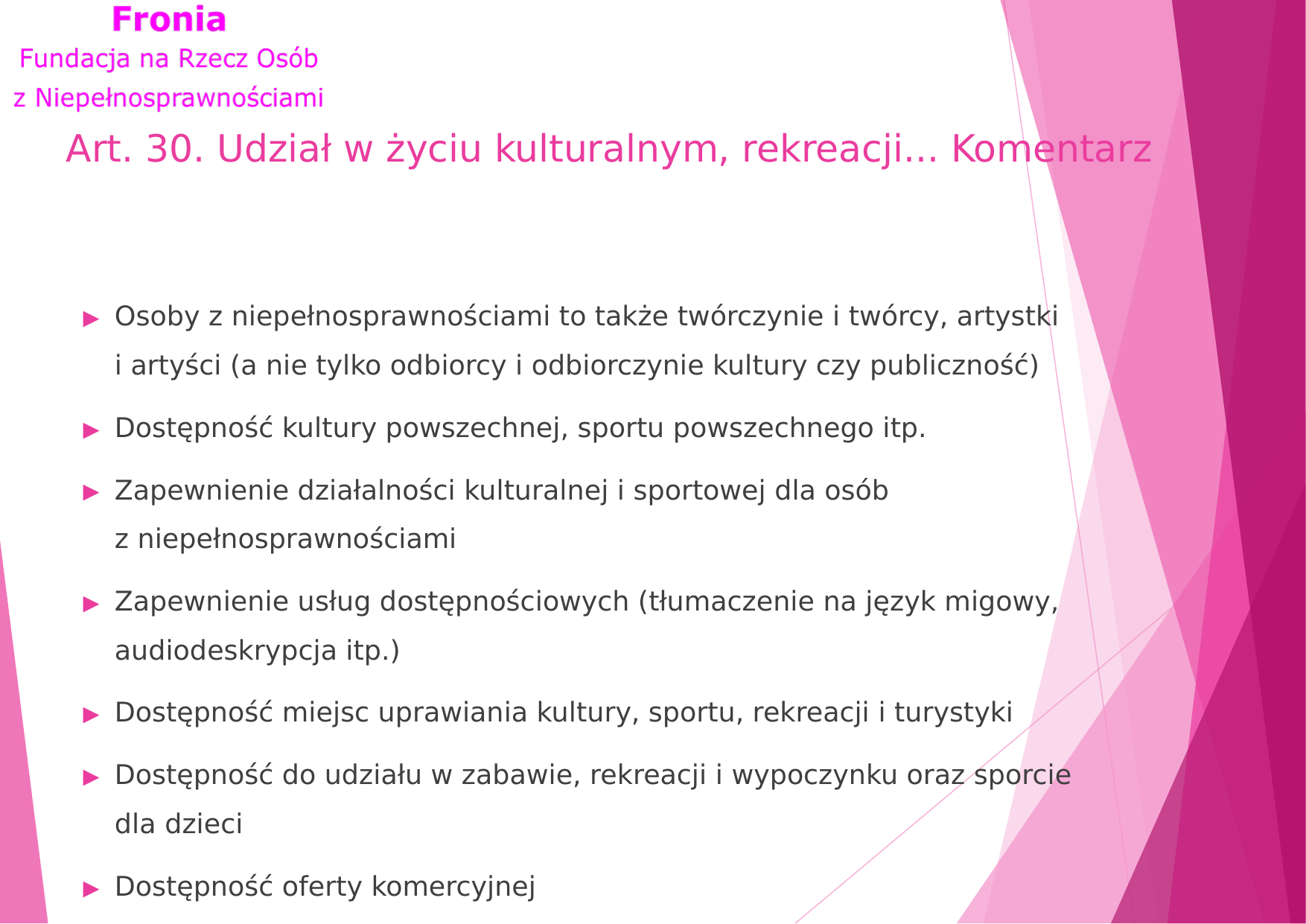

# Art. 30. Udział w życiu kulturalnym, rekreacji... Komentarz
Osoby z niepełnosprawnościami to także twórczynie i twórcy, artystki i artyści (a nie tylko odbiorcy i odbiorczynie kultury czy publiczność)
Dostępność kultury powszechnej, sportu powszechnego itp.
Zapewnienie działalności kulturalnej i sportowej dla osób z niepełnosprawnościami
Zapewnienie usług dostępnościowych (tłumaczenie na język migowy, audiodeskrypcja itp.)
Dostępność miejsc uprawiania kultury, sportu, rekreacji i turystyki
Dostępność do udziału w zabawie, rekreacji i wypoczynku oraz sporcie dla dzieci
Dostępność oferty komercyjnej